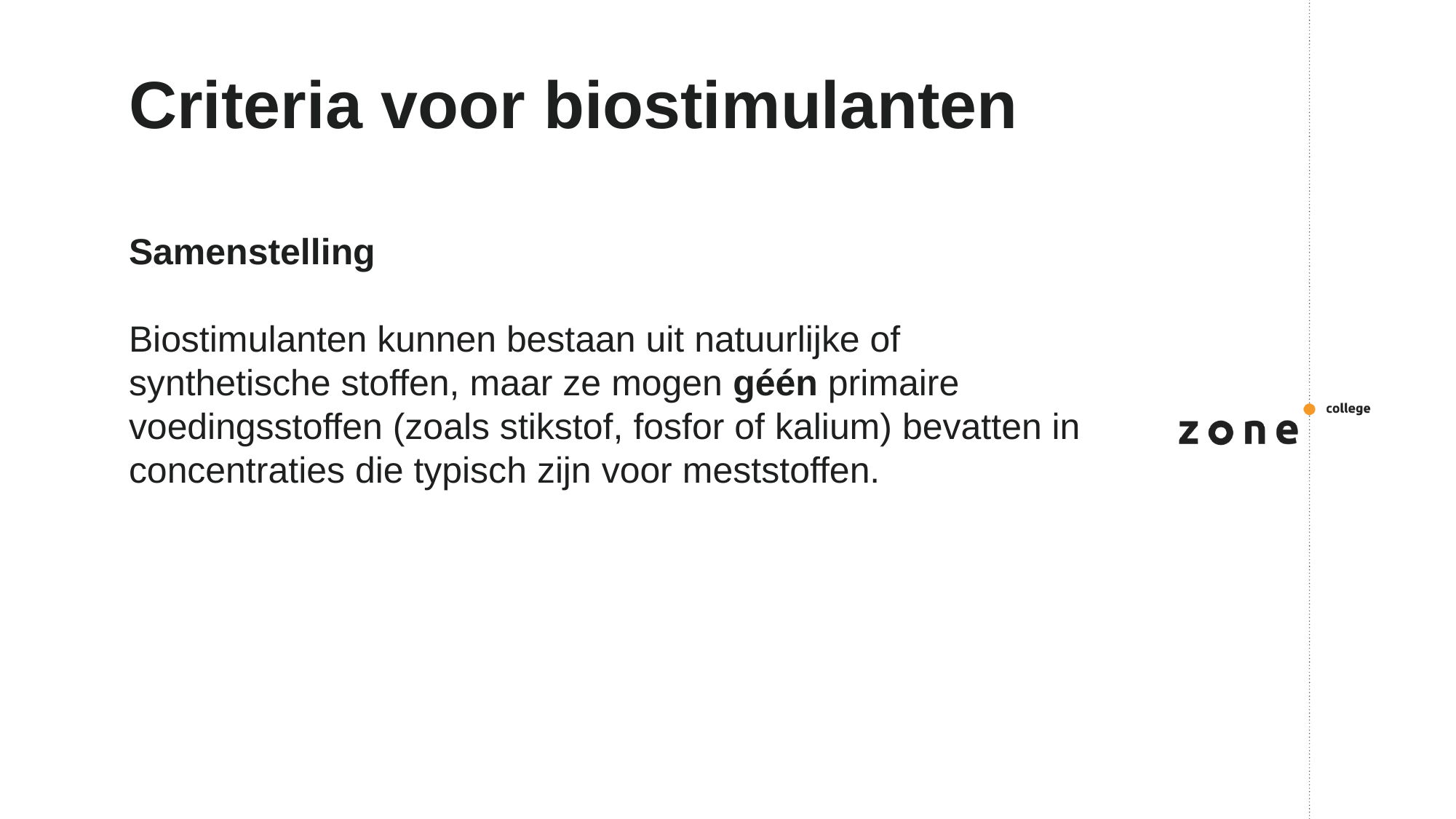

# Criteria voor biostimulanten
Samenstelling

Biostimulanten kunnen bestaan uit natuurlijke of synthetische stoffen, maar ze mogen géén primaire voedingsstoffen (zoals stikstof, fosfor of kalium) bevatten in concentraties die typisch zijn voor meststoffen.